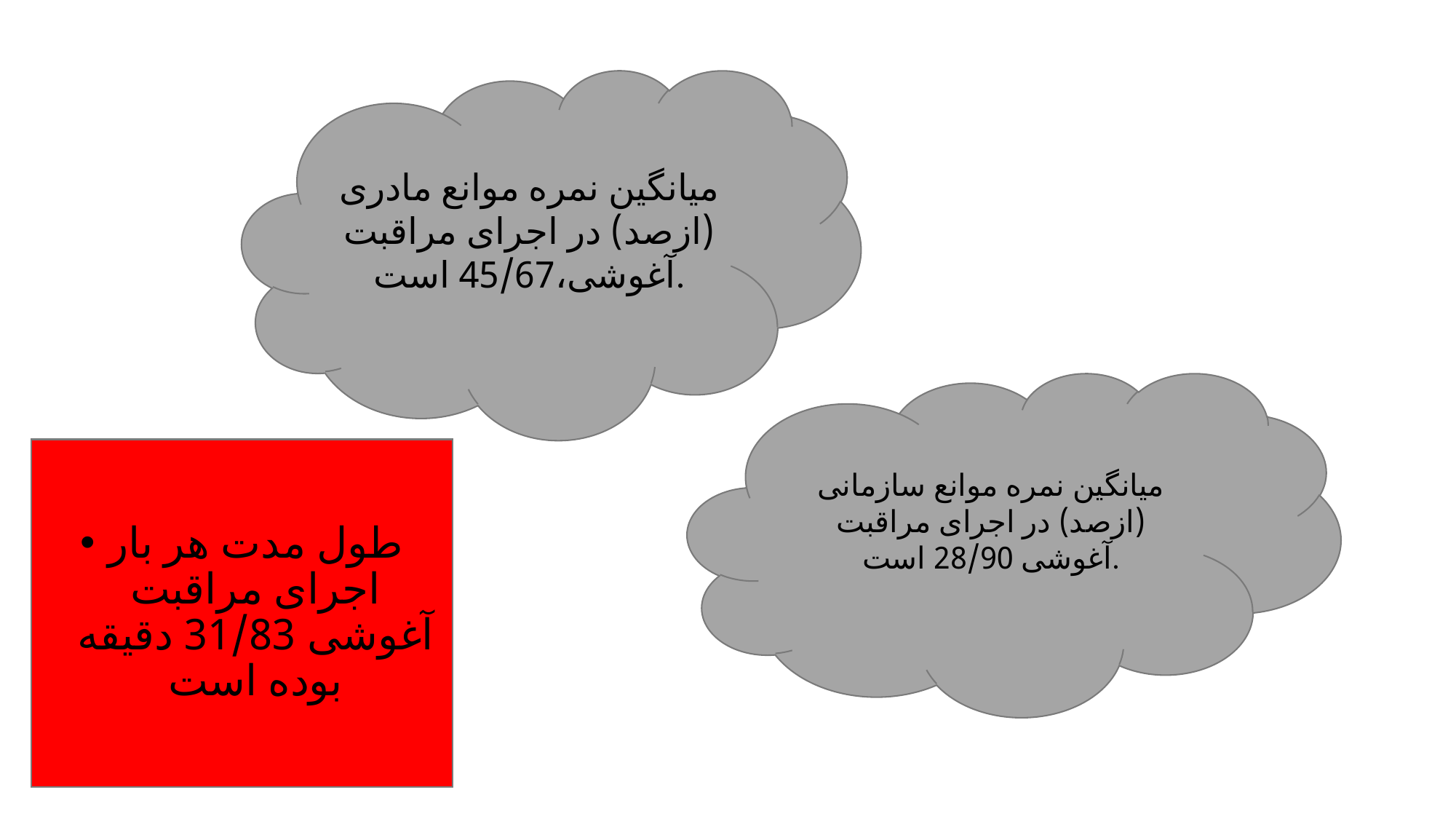

#
میانگین نمره موانع مادری (ازصد) در اجرای مراقبت آغوشی،45/67 است.

میانگین نمره موانع سازمانی (ازصد) در اجرای مراقبت آغوشی 28/90 است.

طول مدت هر بار اجرای مراقبت آغوشی 31/83 دقیقه بوده است